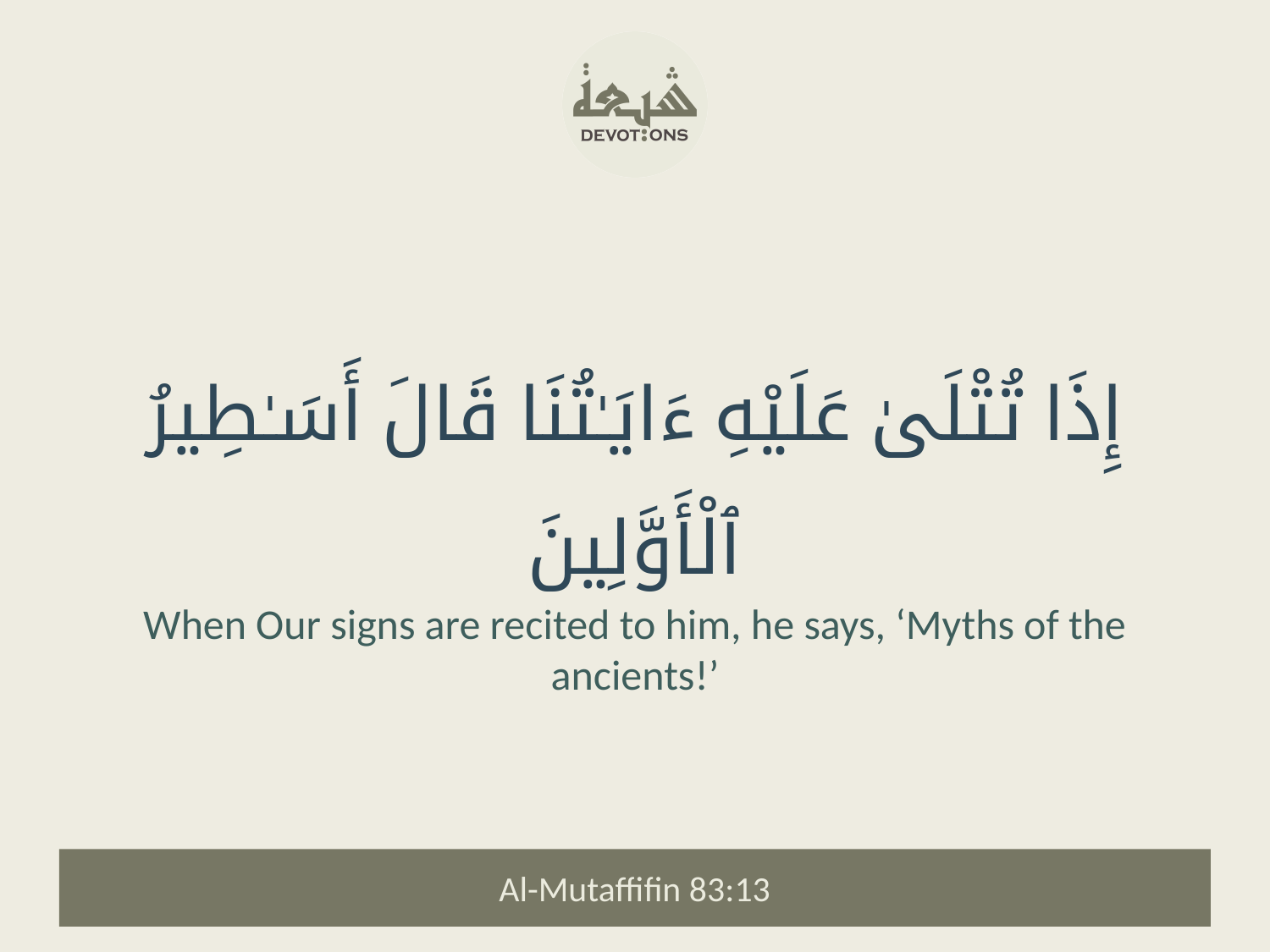

إِذَا تُتْلَىٰ عَلَيْهِ ءَايَـٰتُنَا قَالَ أَسَـٰطِيرُ ٱلْأَوَّلِينَ
When Our signs are recited to him, he says, ‘Myths of the ancients!’
Al-Mutaffifin 83:13